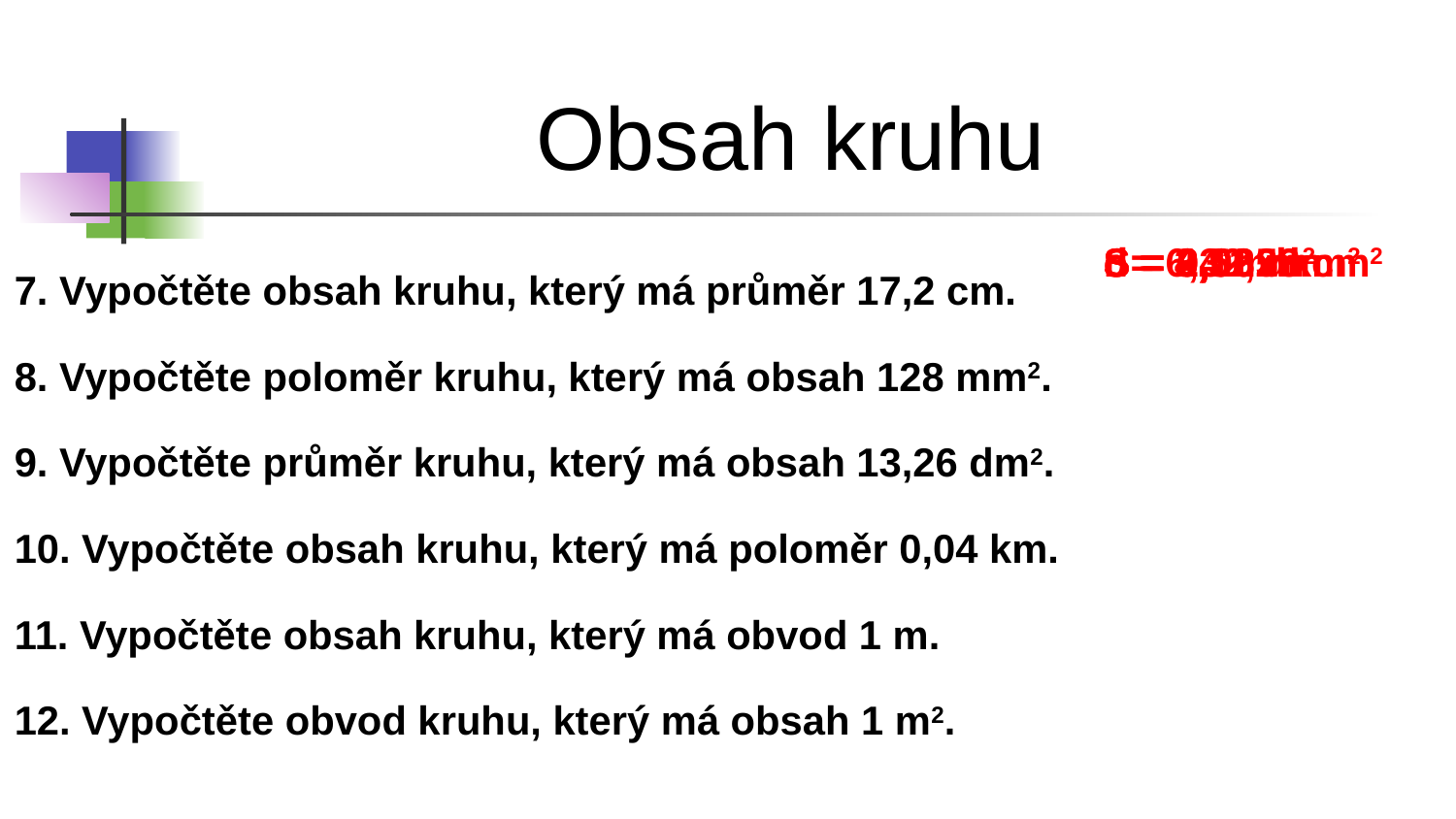

Obsah kruhu
S = 0,005 km2
S = 232,23 cm2
r = 6,4 mm
d = 4,11 dm
S = 0,08 m2
o = 3,52 m
7. Vypočtěte obsah kruhu, který má průměr 17,2 cm.
8. Vypočtěte poloměr kruhu, který má obsah 128 mm2.
9. Vypočtěte průměr kruhu, který má obsah 13,26 dm2.
10. Vypočtěte obsah kruhu, který má poloměr 0,04 km.
11. Vypočtěte obsah kruhu, který má obvod 1 m.
12. Vypočtěte obvod kruhu, který má obsah 1 m2.